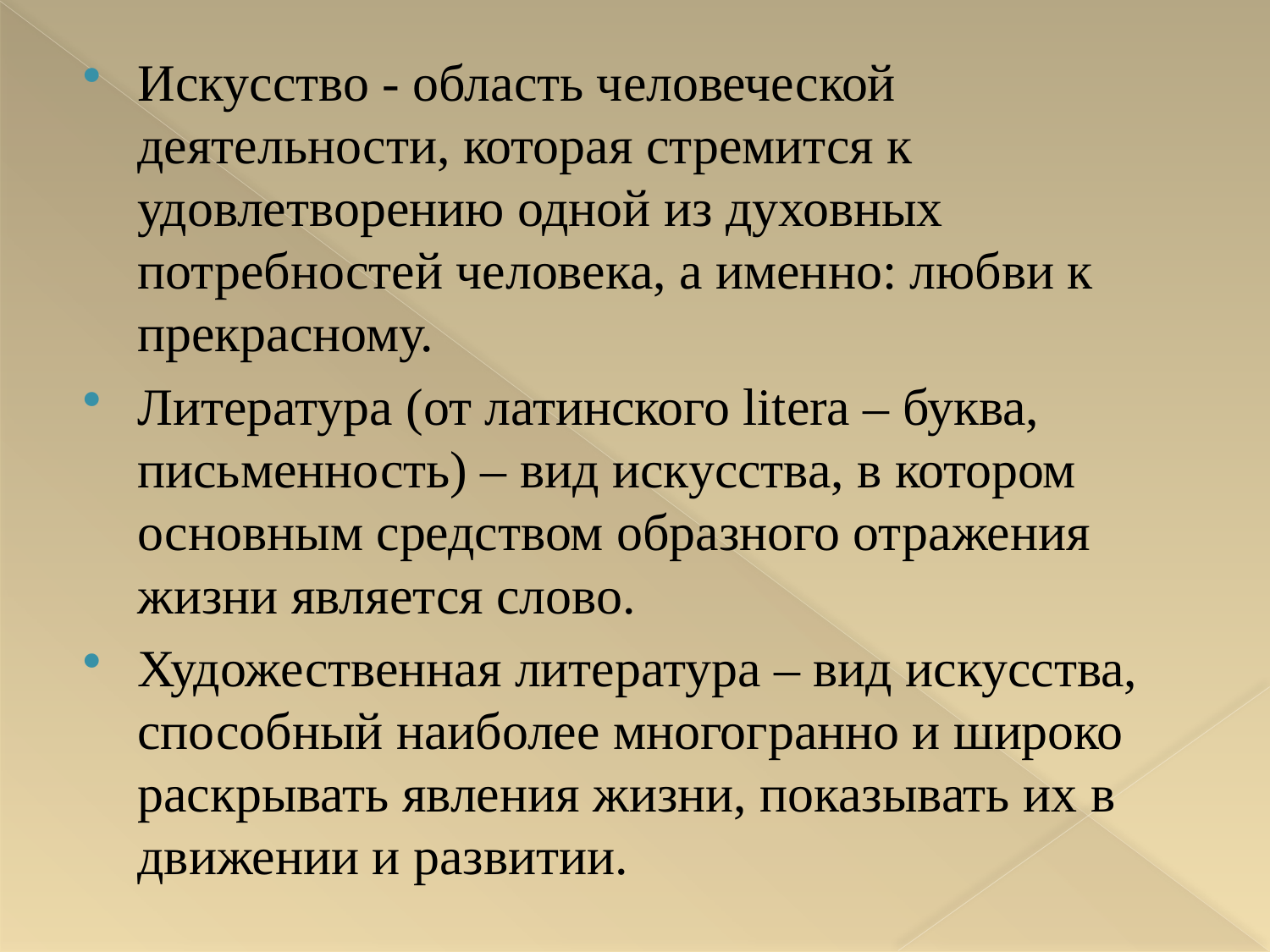

Искусство - область человеческой деятельности, которая стремится к удовлетворению одной из духовных потребностей человека, а именно: любви к прекрасному.
Литература (от латинского litera – буква, письменность) – вид искусства, в котором основным средством образного отражения жизни является слово.
Художественная литература – вид искусства, способный наиболее многогранно и широко раскрывать явления жизни, показывать их в движении и развитии.